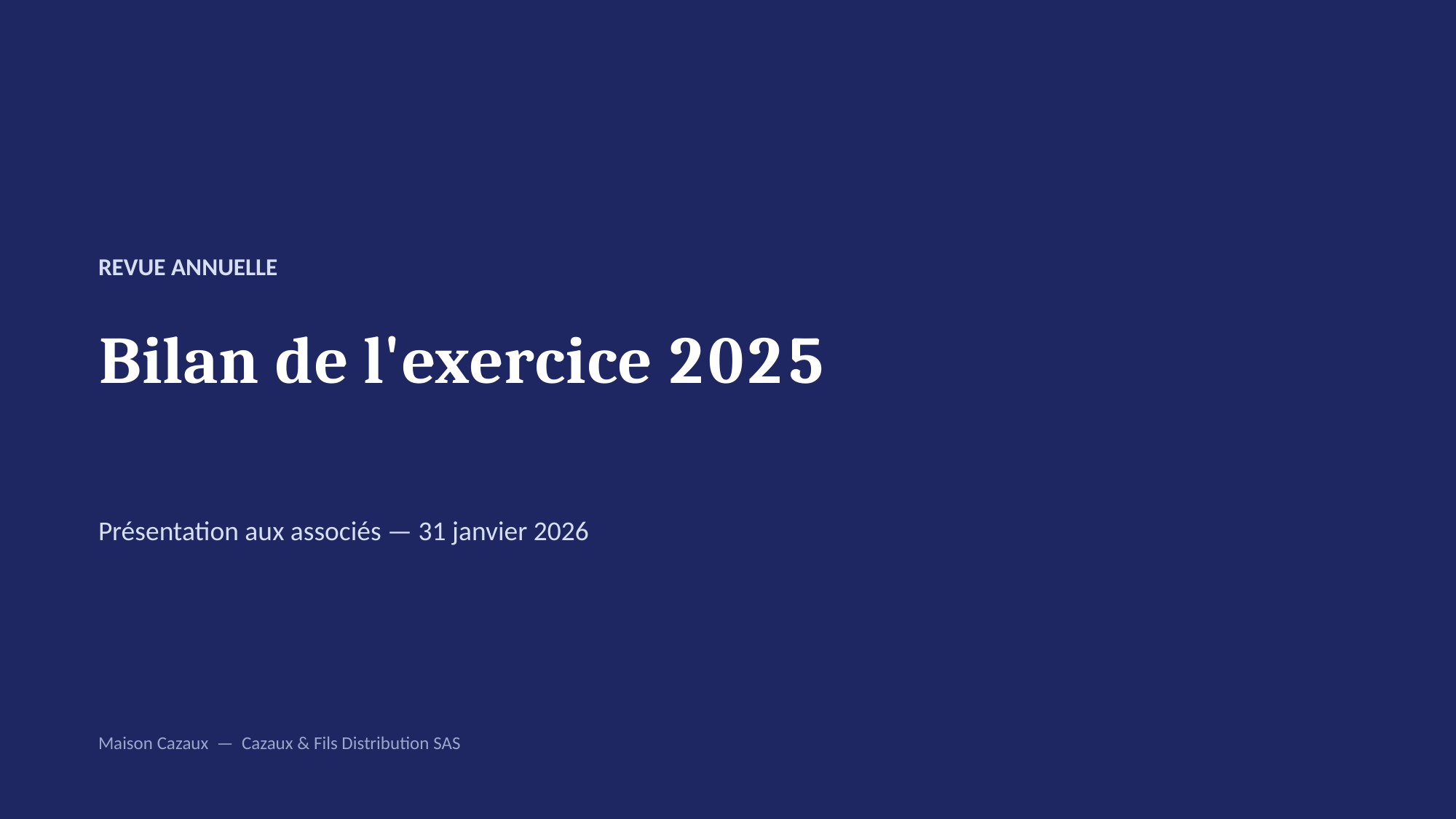

REVUE ANNUELLE
Bilan de l'exercice 2025
Présentation aux associés — 31 janvier 2026
Maison Cazaux  —  Cazaux & Fils Distribution SAS